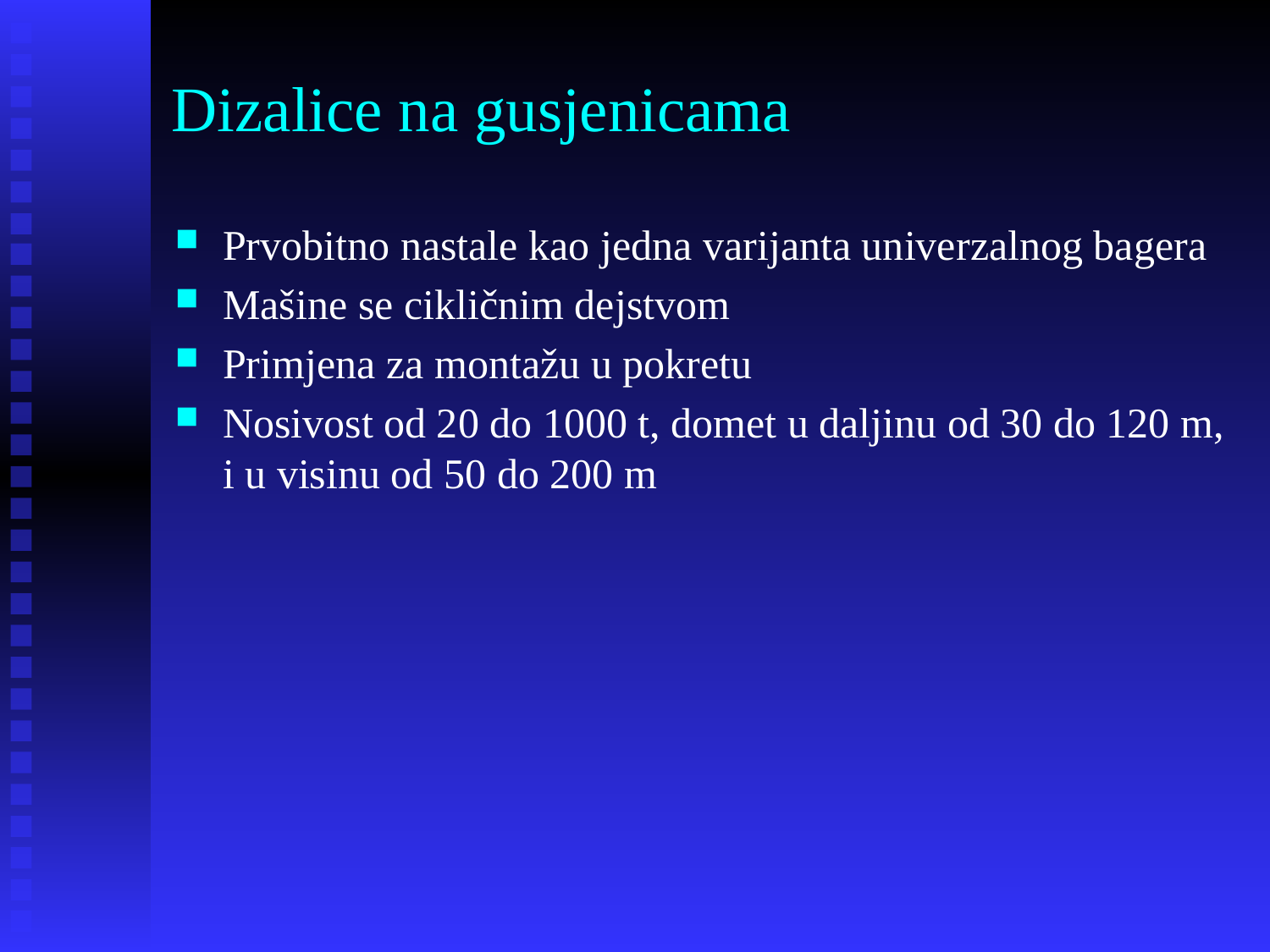

# Dizalice na gusjenicama
Prvobitno nastale kao jedna varijanta univerzalnog bagera
Mašine se cikličnim dejstvom
Primjena za montažu u pokretu
Nosivost od 20 do 1000 t, domet u daljinu od 30 do 120 m, i u visinu od 50 do 200 m